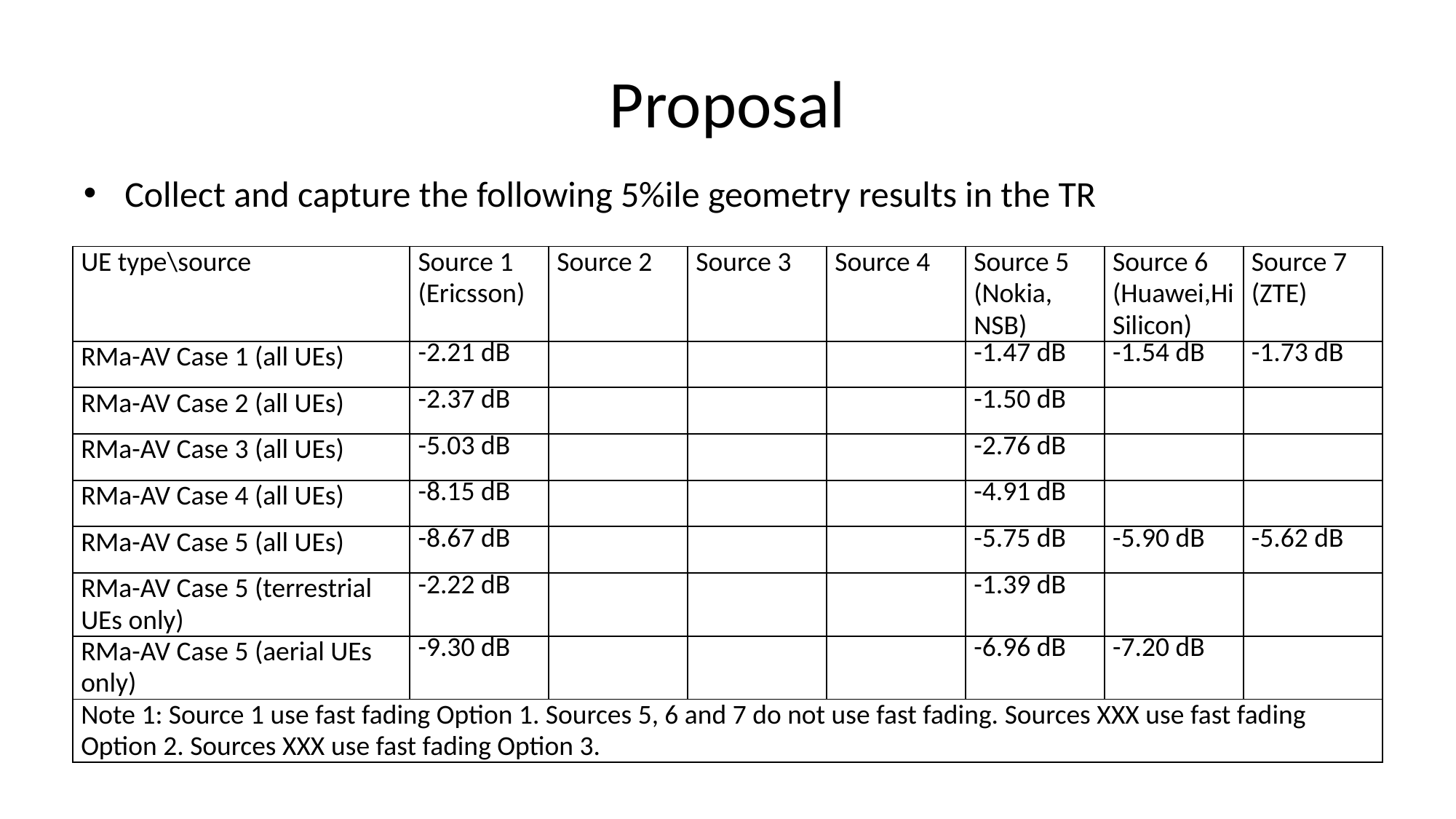

# Proposal
Collect and capture the following 5%ile geometry results in the TR
| UE type\source | Source 1 (Ericsson) | Source 2 | Source 3 | Source 4 | Source 5 (Nokia, NSB) | Source 6 (Huawei,HiSilicon) | Source 7 (ZTE) |
| --- | --- | --- | --- | --- | --- | --- | --- |
| RMa-AV Case 1 (all UEs) | -2.21 dB |  |  |  | -1.47 dB | -1.54 dB | -1.73 dB |
| RMa-AV Case 2 (all UEs) | -2.37 dB |  |  |  | -1.50 dB |  |  |
| RMa-AV Case 3 (all UEs) | -5.03 dB |  |  |  | -2.76 dB |  |  |
| RMa-AV Case 4 (all UEs) | -8.15 dB |  |  |  | -4.91 dB |  |  |
| RMa-AV Case 5 (all UEs) | -8.67 dB |  |  |  | -5.75 dB | -5.90 dB | -5.62 dB |
| RMa-AV Case 5 (terrestrial UEs only) | -2.22 dB |  |  |  | -1.39 dB |  |  |
| RMa-AV Case 5 (aerial UEs only) | -9.30 dB |  |  |  | -6.96 dB | -7.20 dB |  |
| Note 1: Source 1 use fast fading Option 1. Sources 5, 6 and 7 do not use fast fading. Sources XXX use fast fading Option 2. Sources XXX use fast fading Option 3. |  |  |  |  |  |  |  |